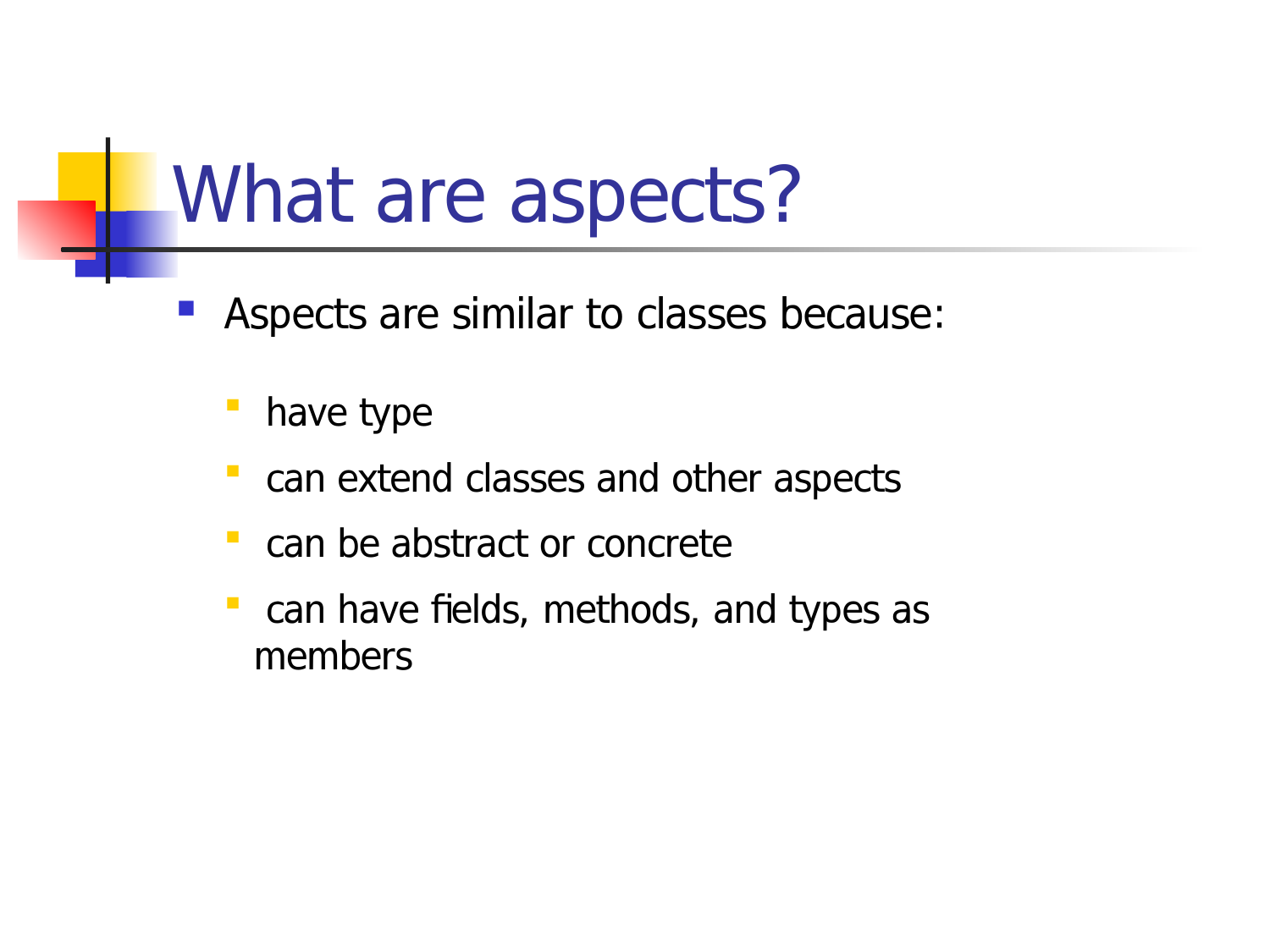

# What are aspects?
Aspects are similar to classes because:

 have type
 can extend classes and other aspects
 can be abstract or concrete
 can have fields, methods, and types as members